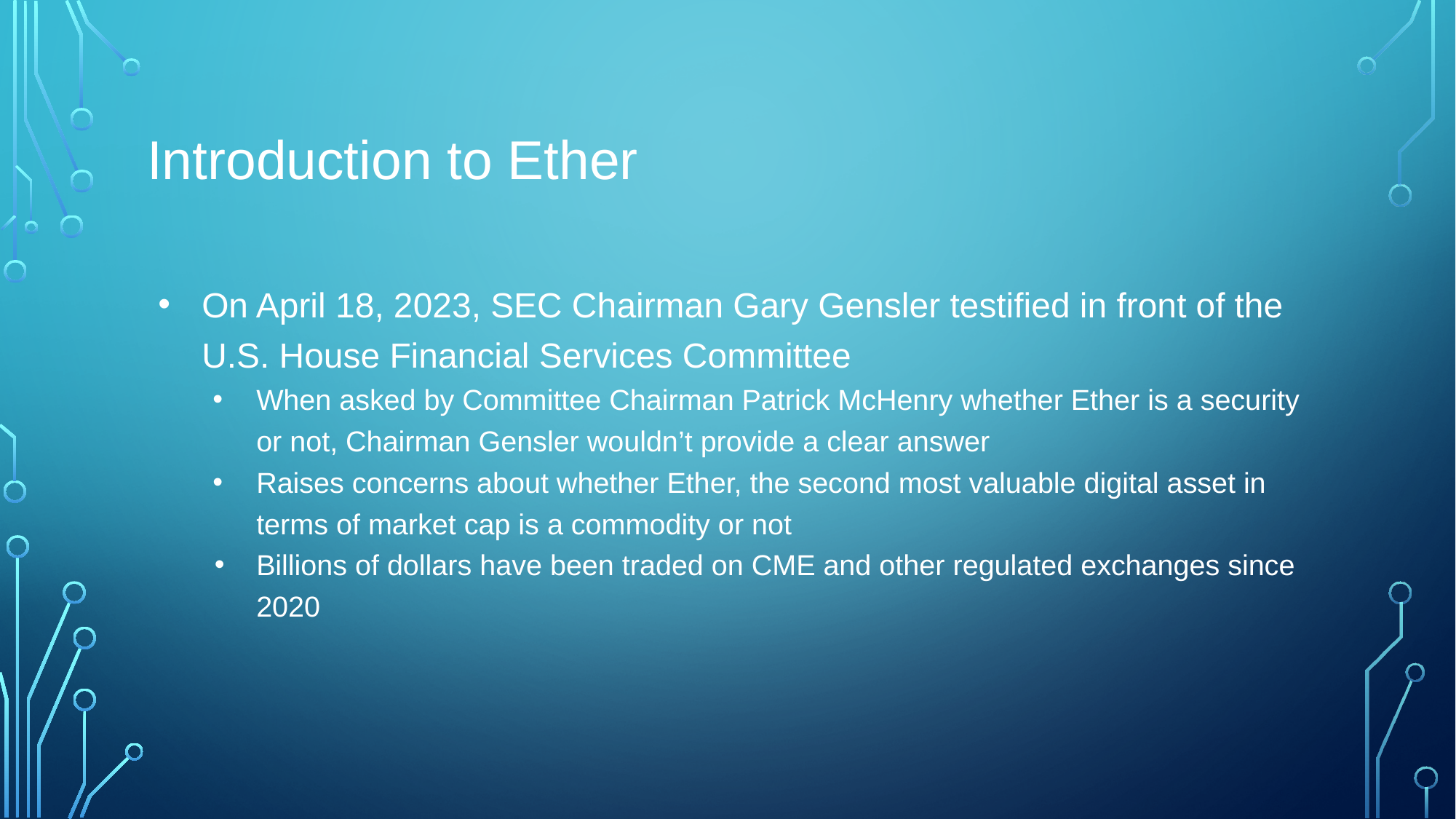

# Introduction to Ether
On April 18, 2023, SEC Chairman Gary Gensler testified in front of the U.S. House Financial Services Committee
When asked by Committee Chairman Patrick McHenry whether Ether is a security or not, Chairman Gensler wouldn’t provide a clear answer
Raises concerns about whether Ether, the second most valuable digital asset in terms of market cap is a commodity or not
Billions of dollars have been traded on CME and other regulated exchanges since 2020